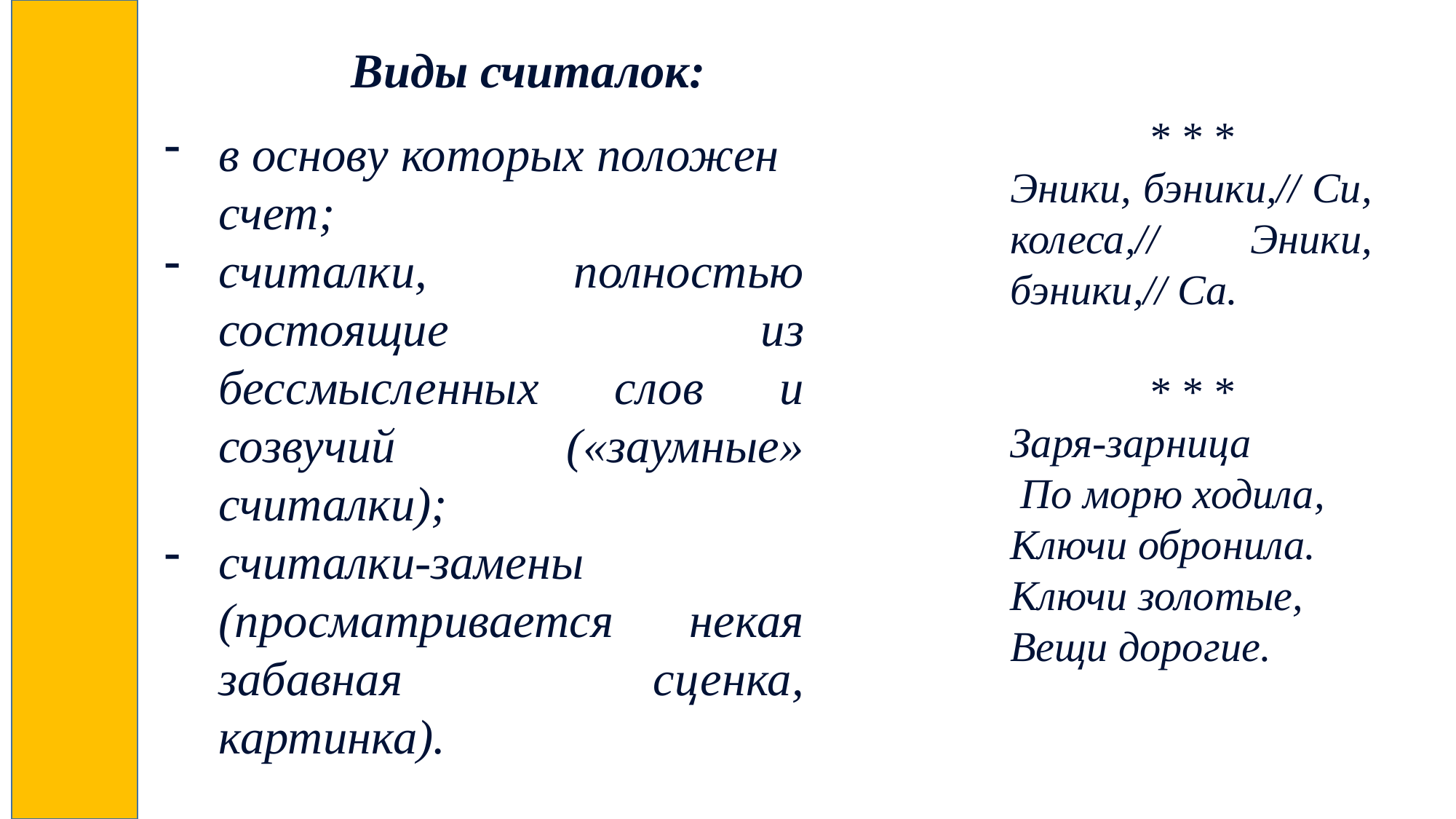

Виды считалок:
* * *
Эники, бэники,// Си, колеса,// Эники, бэники,// Са.

* * *
Заря-зарница
 По морю ходила,
Ключи обронила.
Ключи золотые,
Вещи дорогие.

в основу которых положен счет;
считалки, полностью состоящие из бессмысленных слов и созвучий («заумные» считалки);
считалки-замены (просматривается некая забавная сценка, картинка).